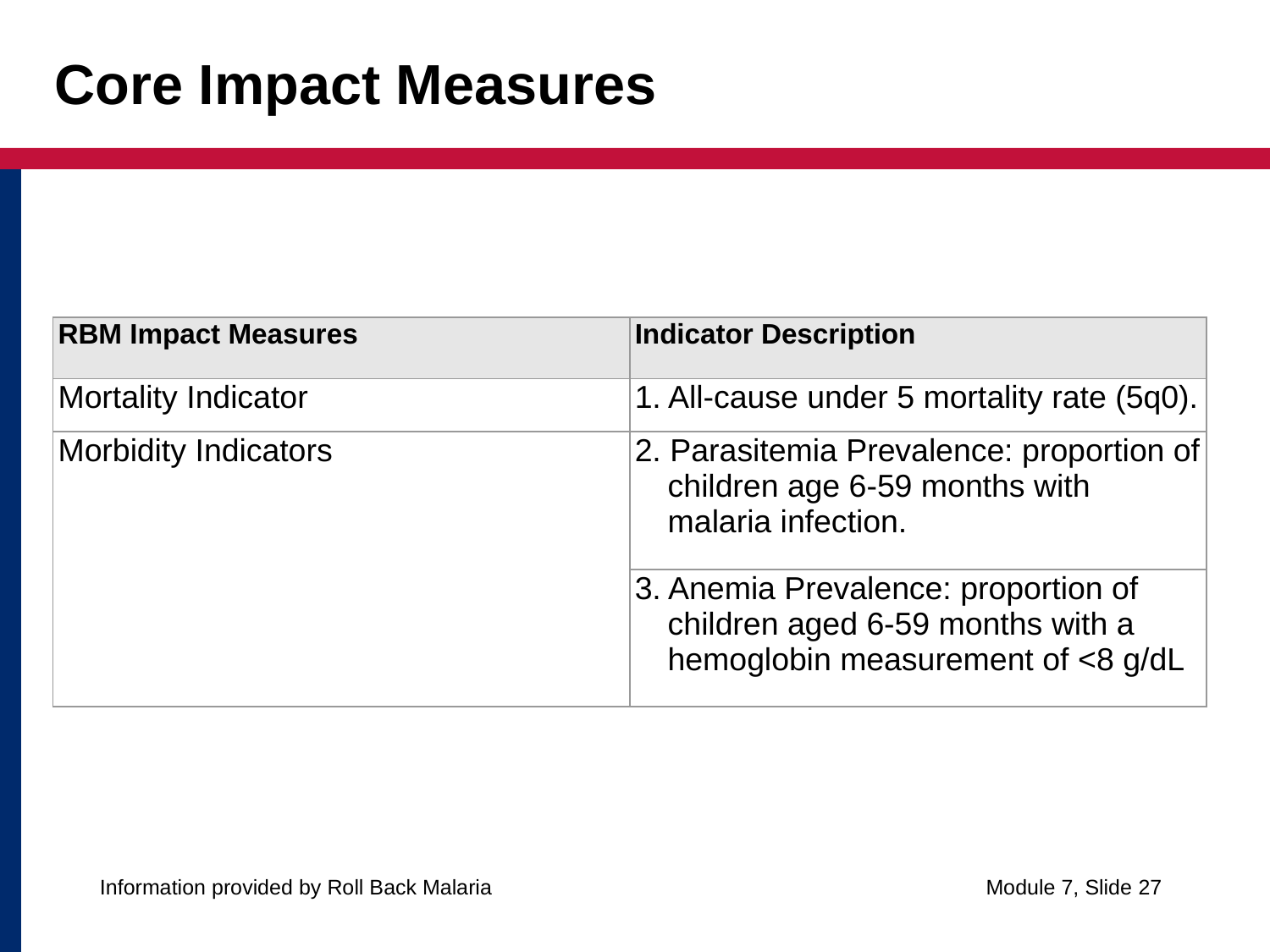

# Core Impact Measures
| RBM Impact Measures | Indicator Description |
| --- | --- |
| Mortality Indicator | 1. All-cause under 5 mortality rate (5q0). |
| Morbidity Indicators | 2. Parasitemia Prevalence: proportion of children age 6-59 months with malaria infection. |
|  | 3. Anemia Prevalence: proportion of children aged 6-59 months with a hemoglobin measurement of <8 g/dL |
Information provided by Roll Back Malaria
Module 7, Slide 27